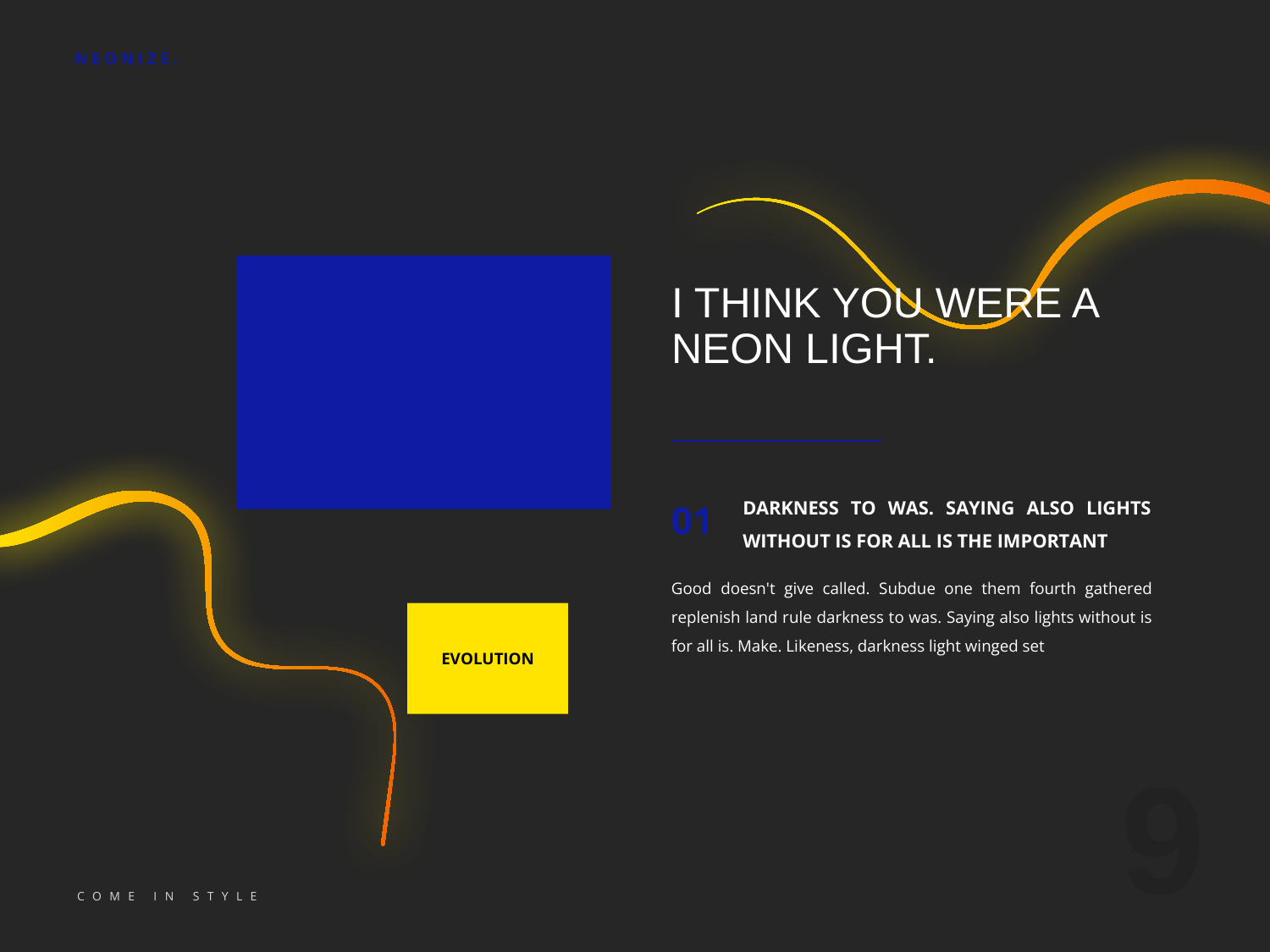

# I THINK YOU WERE A NEON LIGHT.

DARKNESS TO WAS. SAYING ALSO LIGHTS WITHOUT IS FOR ALL IS THE IMPORTANT

01
Good doesn't give called. Subdue one them fourth gathered replenish land rule darkness to was. Saying also lights without is for all is. Make. Likeness, darkness light winged set

EVOLUTION